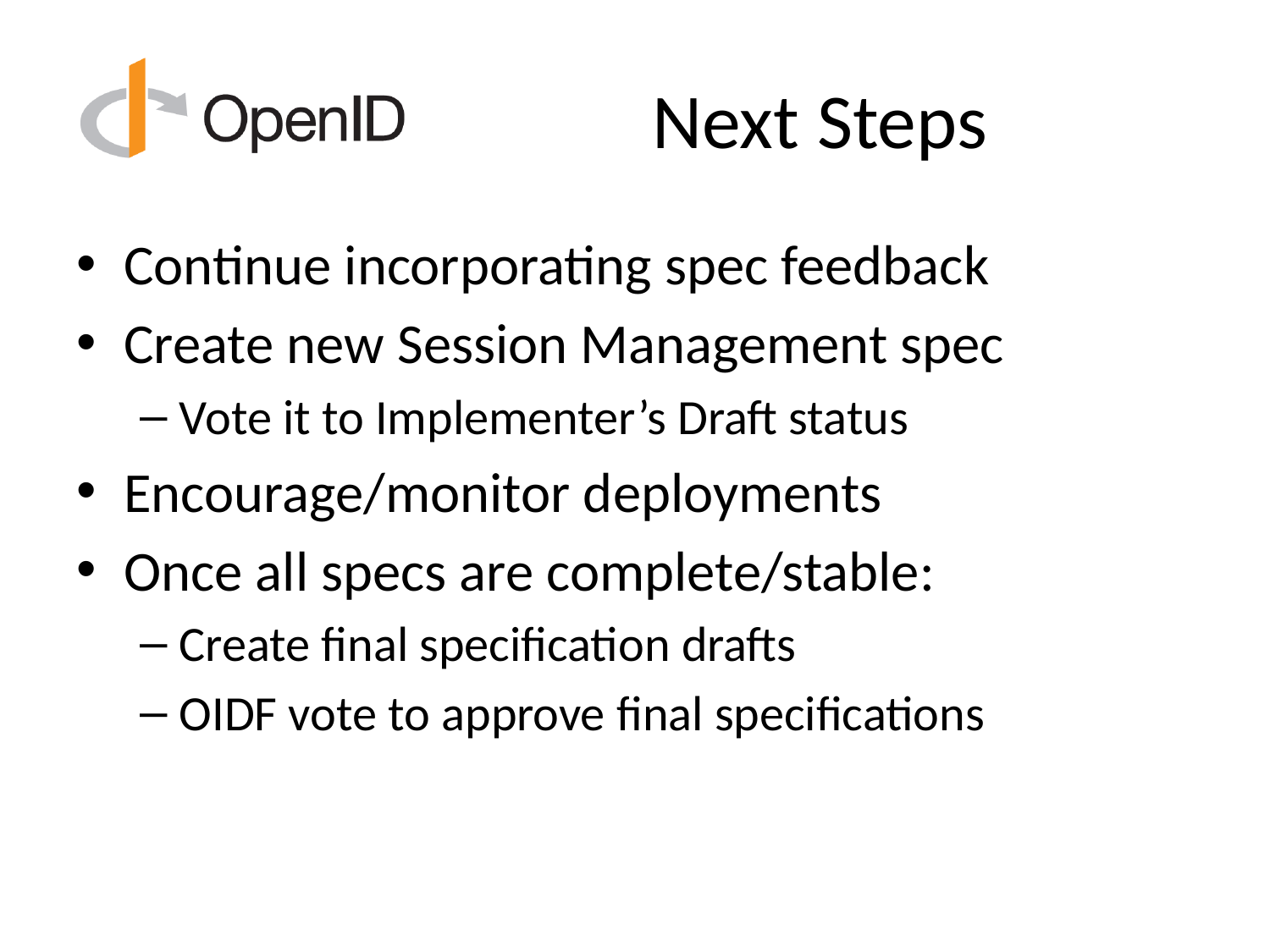

# Next Steps
Continue incorporating spec feedback
Create new Session Management spec
Vote it to Implementer’s Draft status
Encourage/monitor deployments
Once all specs are complete/stable:
Create final specification drafts
OIDF vote to approve final specifications